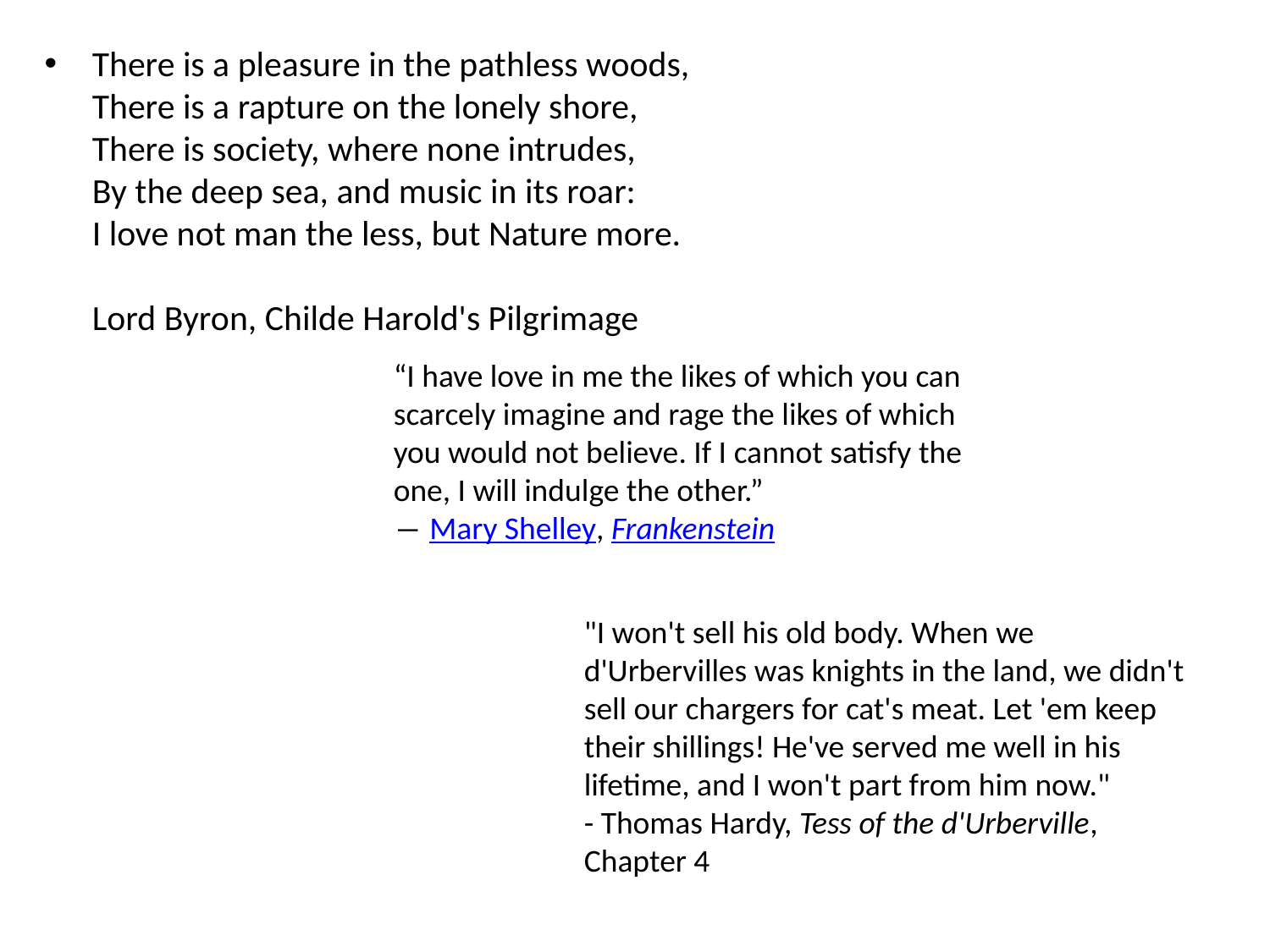

There is a pleasure in the pathless woods,
There is a rapture on the lonely shore,
There is society, where none intrudes,
By the deep sea, and music in its roar:
I love not man the less, but Nature more.
Lord Byron, Childe Harold's Pilgrimage
“I have love in me the likes of which you can scarcely imagine and rage the likes of which you would not believe. If I cannot satisfy the one, I will indulge the other.”
― Mary Shelley, Frankenstein
"I won't sell his old body. When we d'Urbervilles was knights in the land, we didn't sell our chargers for cat's meat. Let 'em keep their shillings! He've served me well in his lifetime, and I won't part from him now."
- Thomas Hardy, Tess of the d'Urberville, Chapter 4